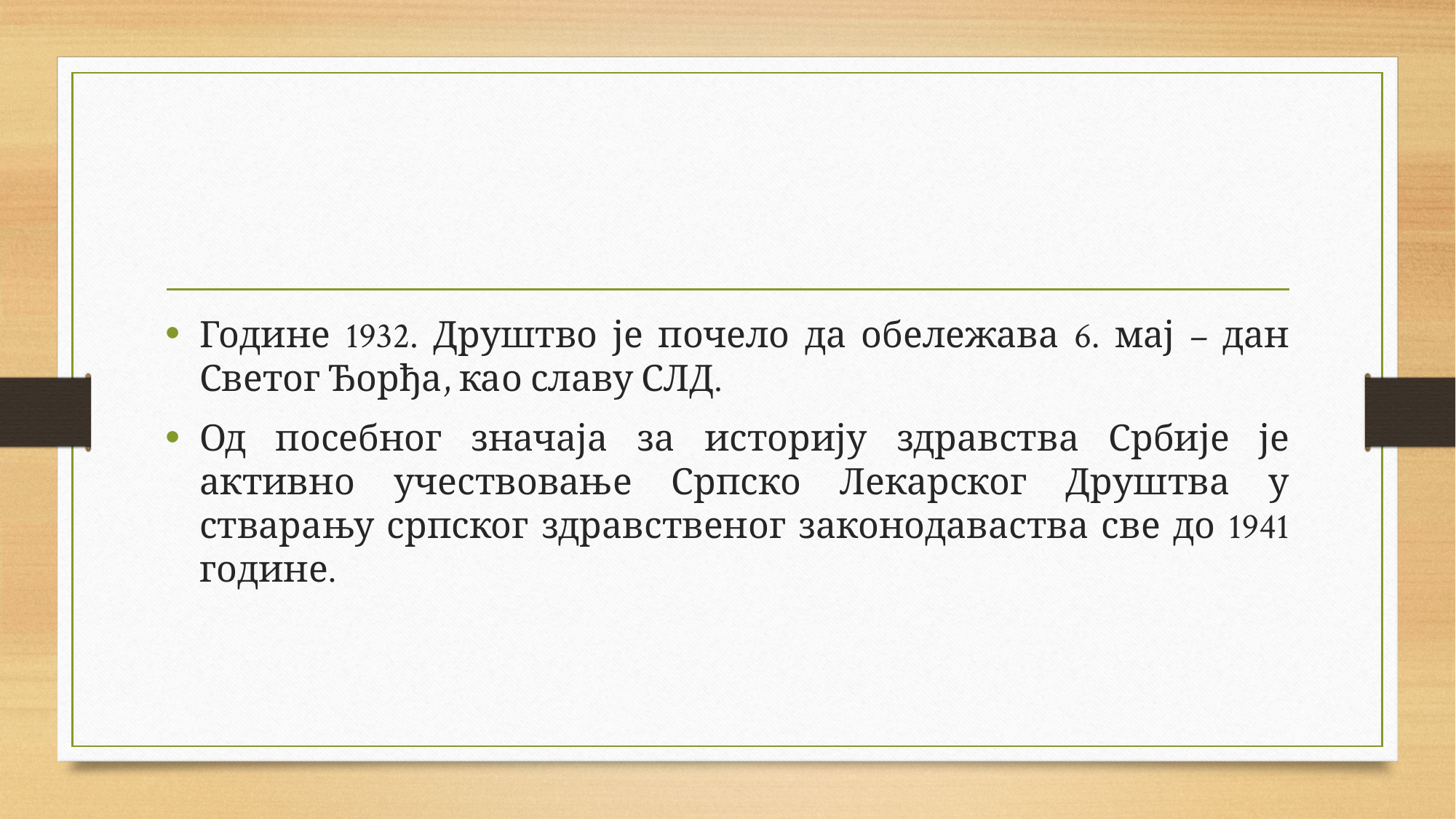

Године 1932. Друштво је почело да обележава 6. мај – дан Светог Ђорђа, као славу СЛД.
Од посебног значаја за историју здравства Србије је активно учествовање Српско Лекарског Друштва у стварању српског здравственог законодаваства све до 1941 године.